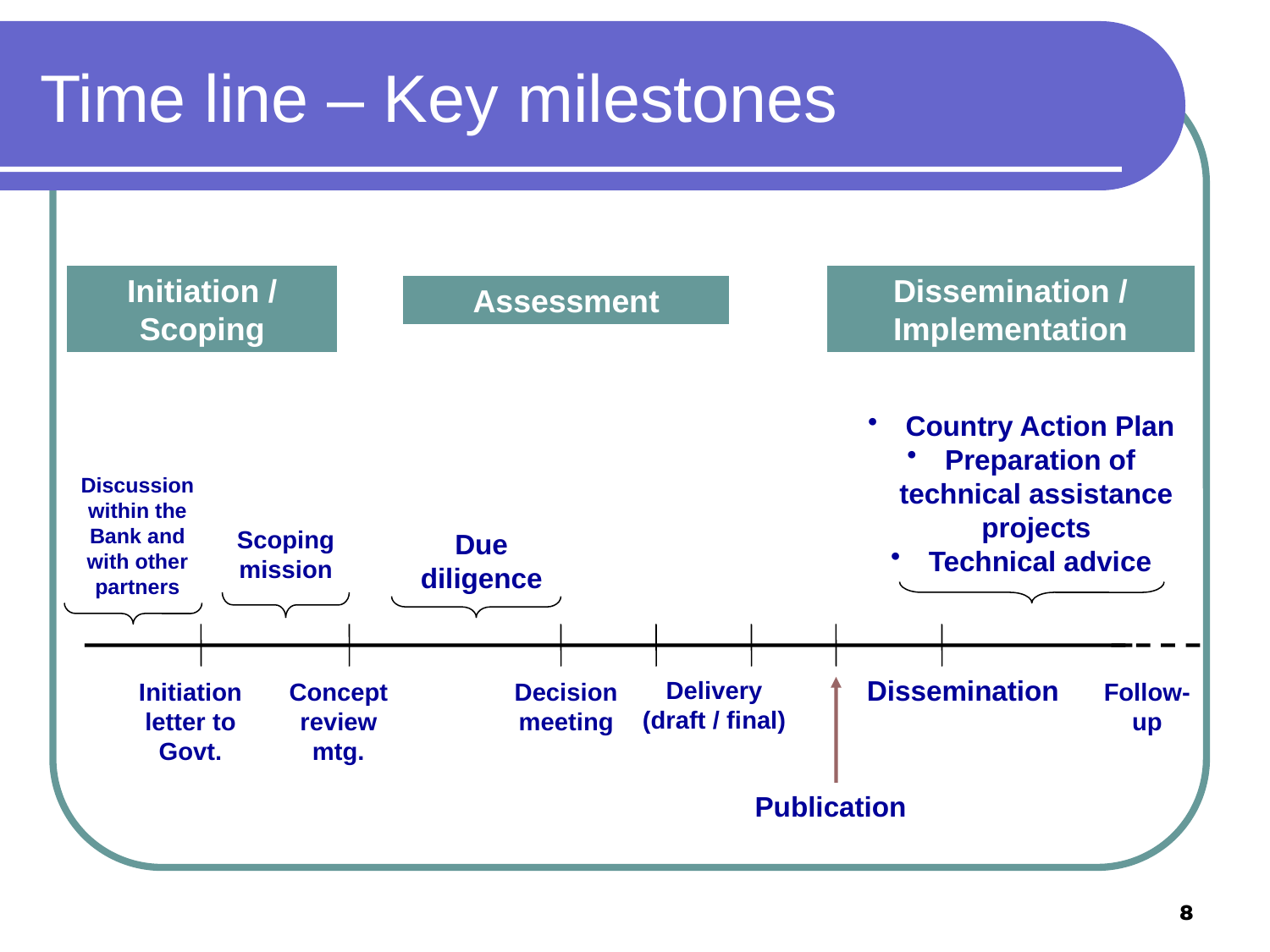

# Time line – Key milestones
Initiation / Scoping
Dissemination / Implementation
Assessment
 Country Action Plan
 Preparation of technical assistance projects
 Technical advice

Discussion within the Bank and with other partners
Scoping
mission
Due diligence

Dissemination
Delivery (draft / final)
Initiation letter to Govt.
Concept review mtg.
Decision meeting
Follow-up

Publication
8